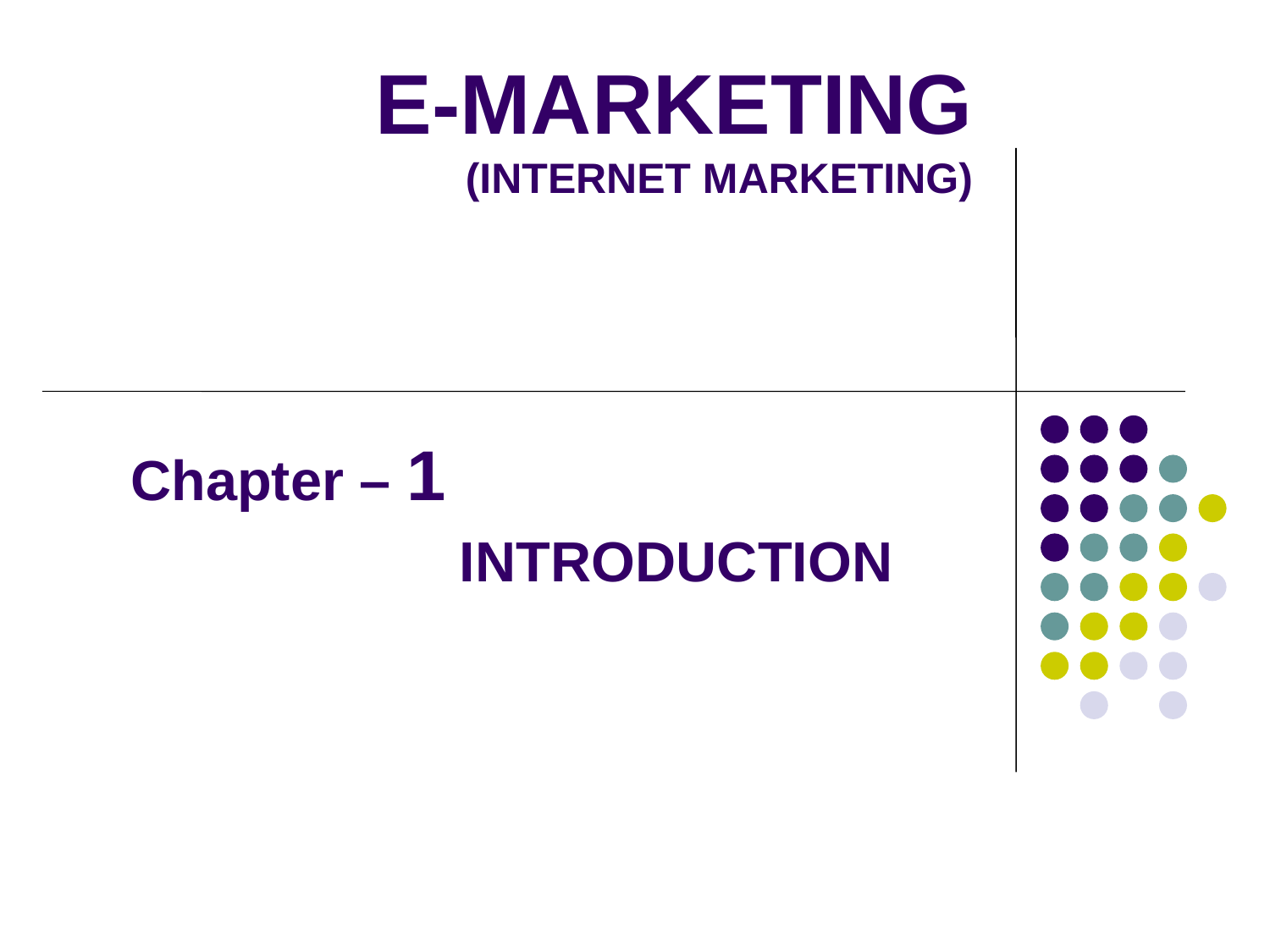

# E-MARKETING (INTERNET MARKETING)
Chapter – 1
                     INTRODUCTION